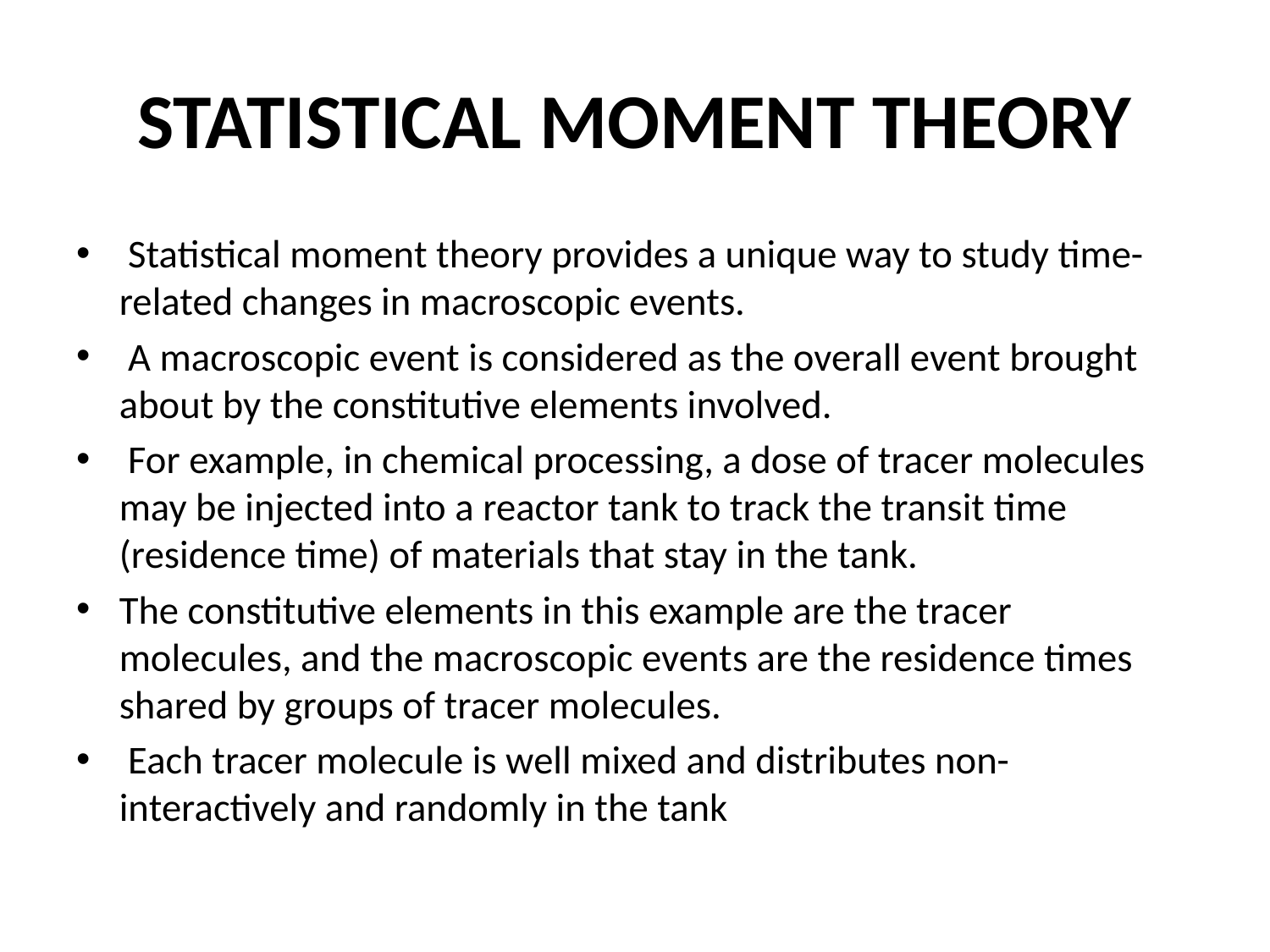

# STATISTICAL MOMENT THEORY
 Statistical moment theory provides a unique way to study time- related changes in macroscopic events.
 A macroscopic event is considered as the overall event brought about by the constitutive elements involved.
 For example, in chemical processing, a dose of tracer molecules may be injected into a reactor tank to track the transit time (residence time) of materials that stay in the tank.
The constitutive elements in this example are the tracer molecules, and the macroscopic events are the residence times shared by groups of tracer molecules.
 Each tracer molecule is well mixed and distributes non- interactively and randomly in the tank